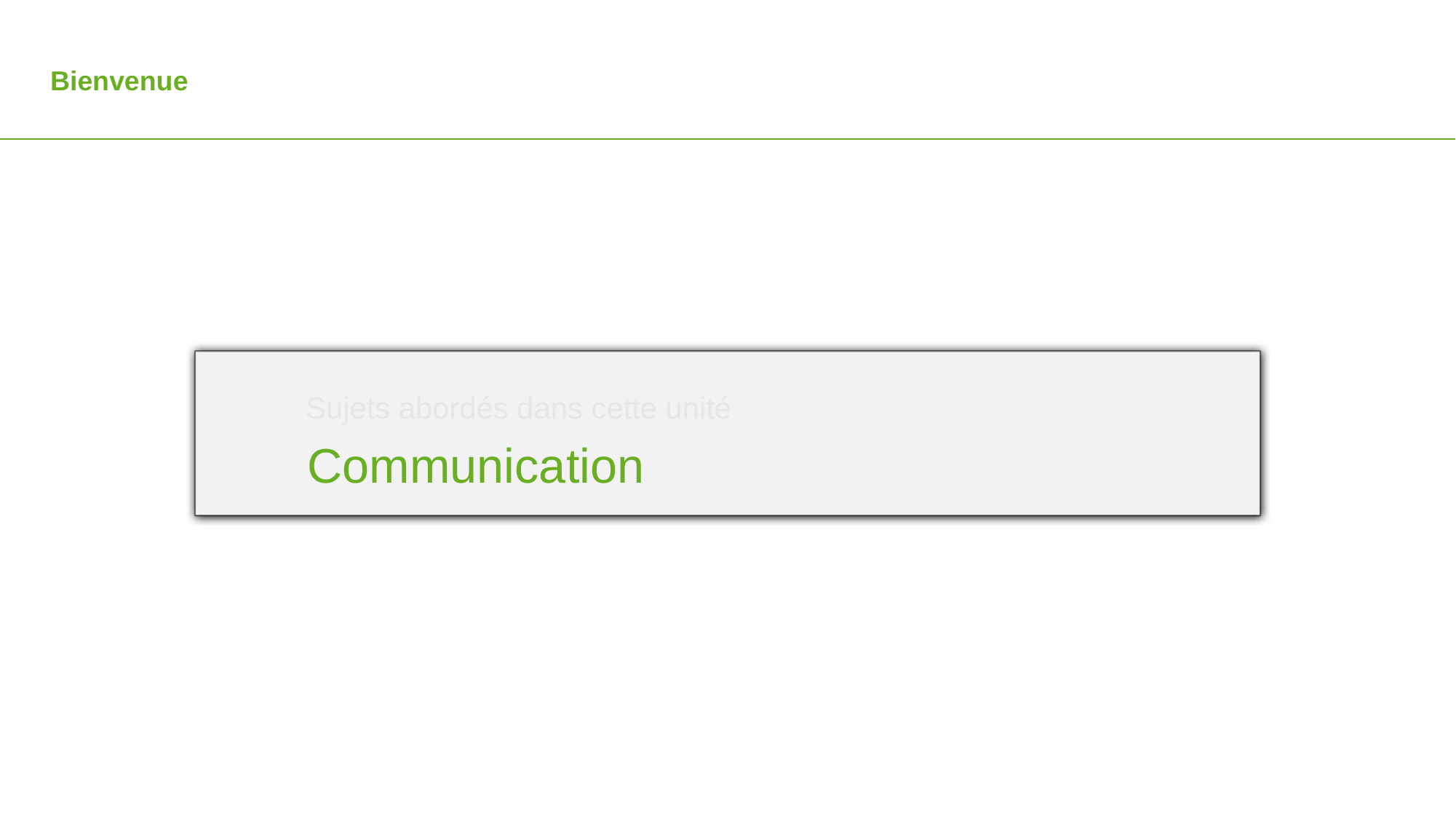

Bienvenue

Sujets abordés dans cette unité
Communication